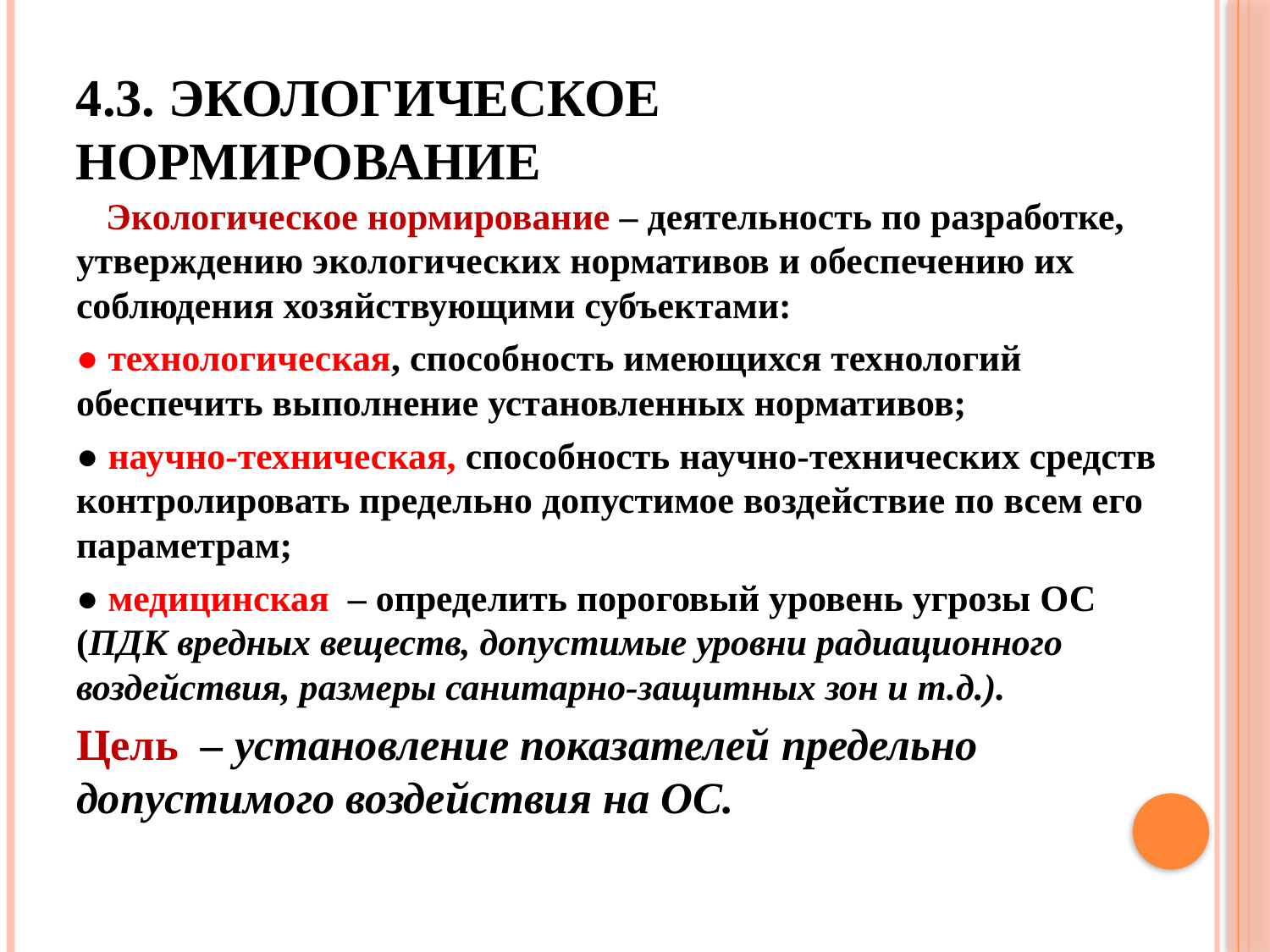

# 4.3. Экологическое нормирование
   Экологическое нормирование – деятельность по разработке, утверждению экологических нормативов и обеспечению их соблюдения хозяйствующими субъектами:
● технологическая, способность имеющихся технологий обеспечить выполнение установленных нормативов;
● научно-техническая, способность научно-технических средств контролировать предельно допустимое воздействие по всем его параметрам;
● медицинская  – определить пороговый уровень угрозы ОС (ПДК вредных веществ, допустимые уровни радиационного воздействия, размеры санитарно-защитных зон и т.д.).
Цель  – установление показателей предельно допустимого воздействия на ОС.